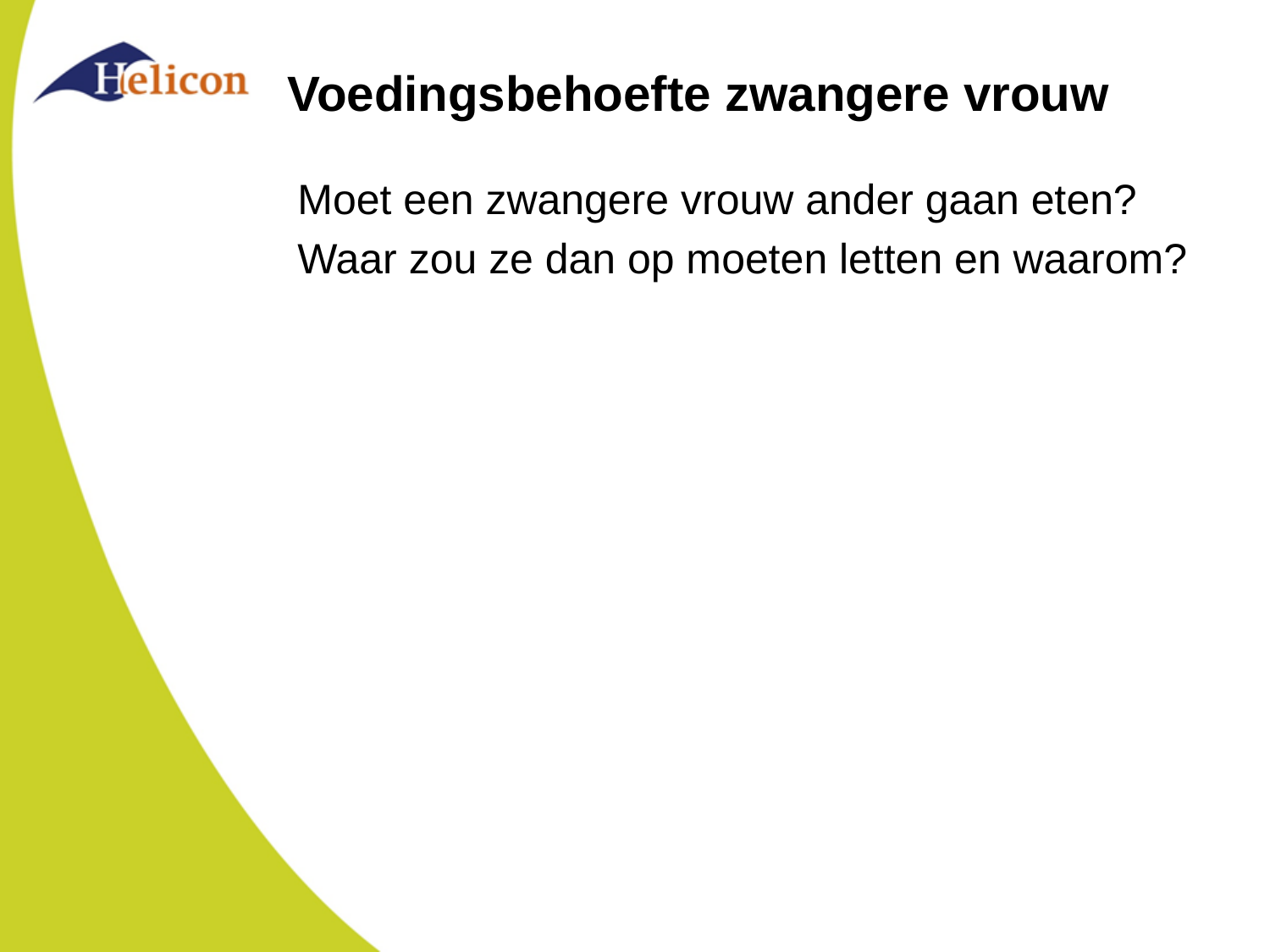

# Voedingsbehoefte zwangere vrouw
Moet een zwangere vrouw ander gaan eten?
Waar zou ze dan op moeten letten en waarom?